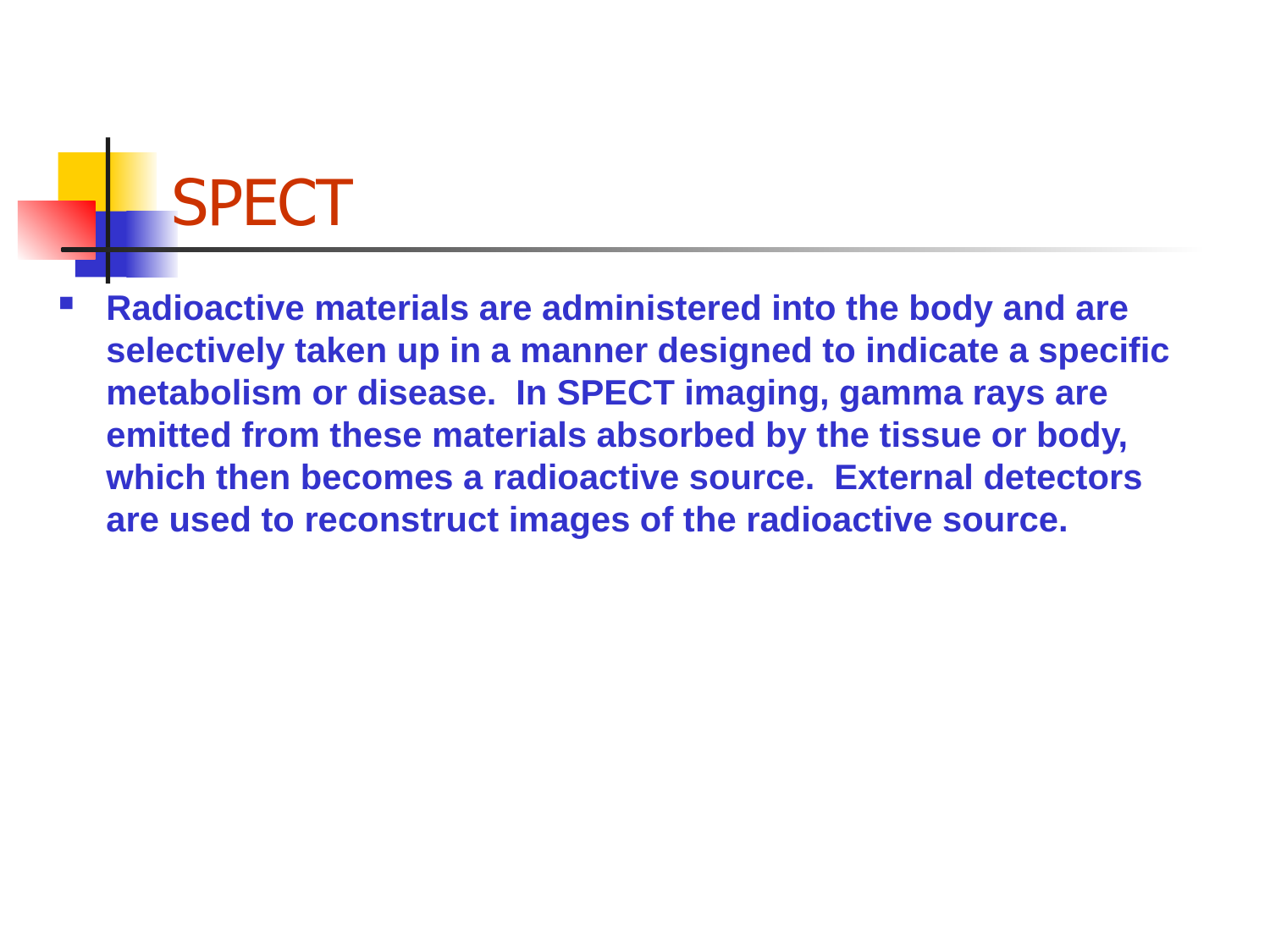

# SPECT
Radioactive materials are administered into the body and are selectively taken up in a manner designed to indicate a specific metabolism or disease.  In SPECT imaging, gamma rays are emitted from these materials absorbed by the tissue or body, which then becomes a radioactive source.  External detectors are used to reconstruct images of the radioactive source.